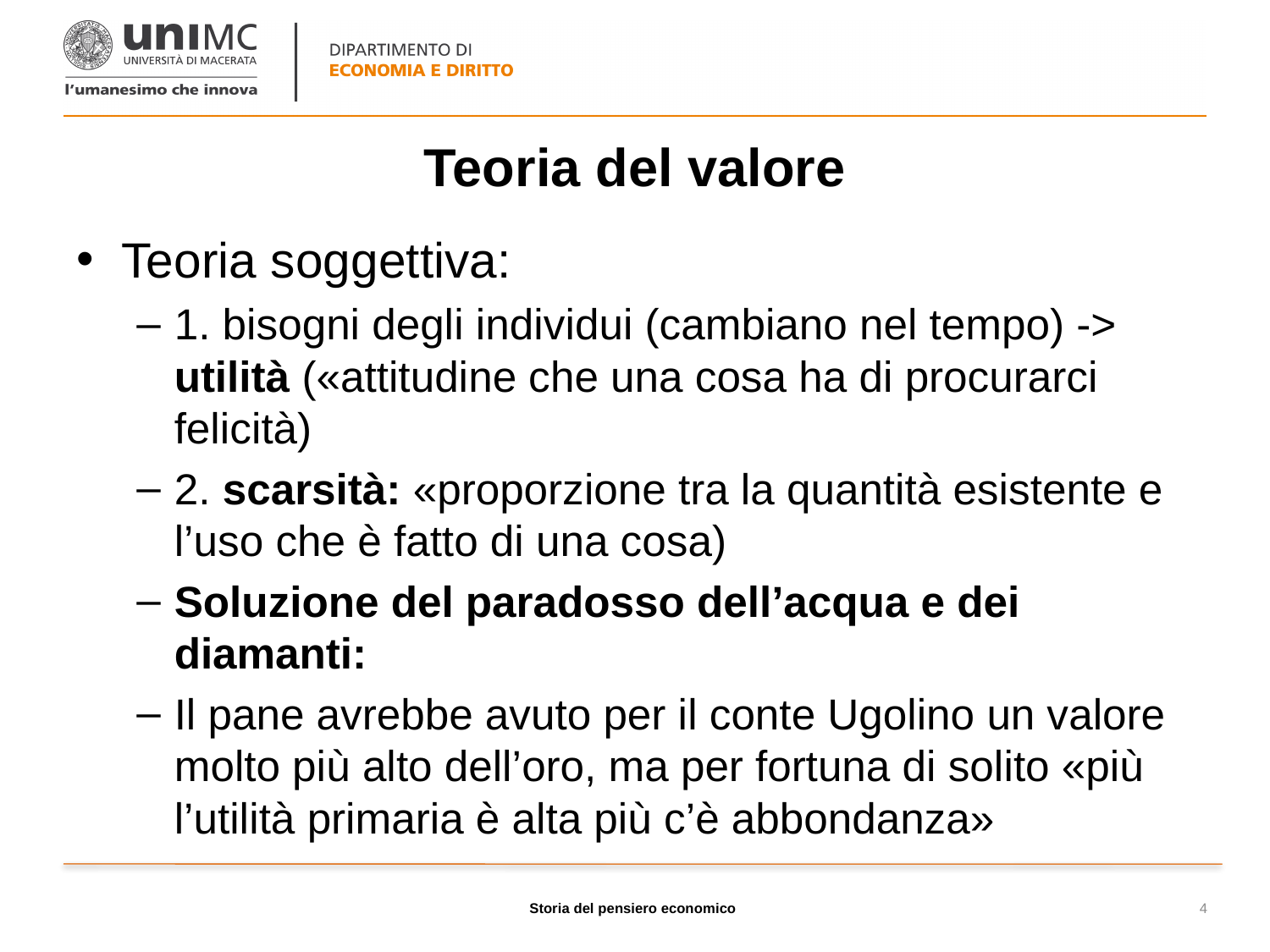

# Teoria del valore
Teoria soggettiva:
1. bisogni degli individui (cambiano nel tempo) -> utilità («attitudine che una cosa ha di procurarci felicità)
2. scarsità: «proporzione tra la quantità esistente e l’uso che è fatto di una cosa)
Soluzione del paradosso dell’acqua e dei diamanti:
Il pane avrebbe avuto per il conte Ugolino un valore molto più alto dell’oro, ma per fortuna di solito «più l’utilità primaria è alta più c’è abbondanza»
Storia del pensiero economico
4